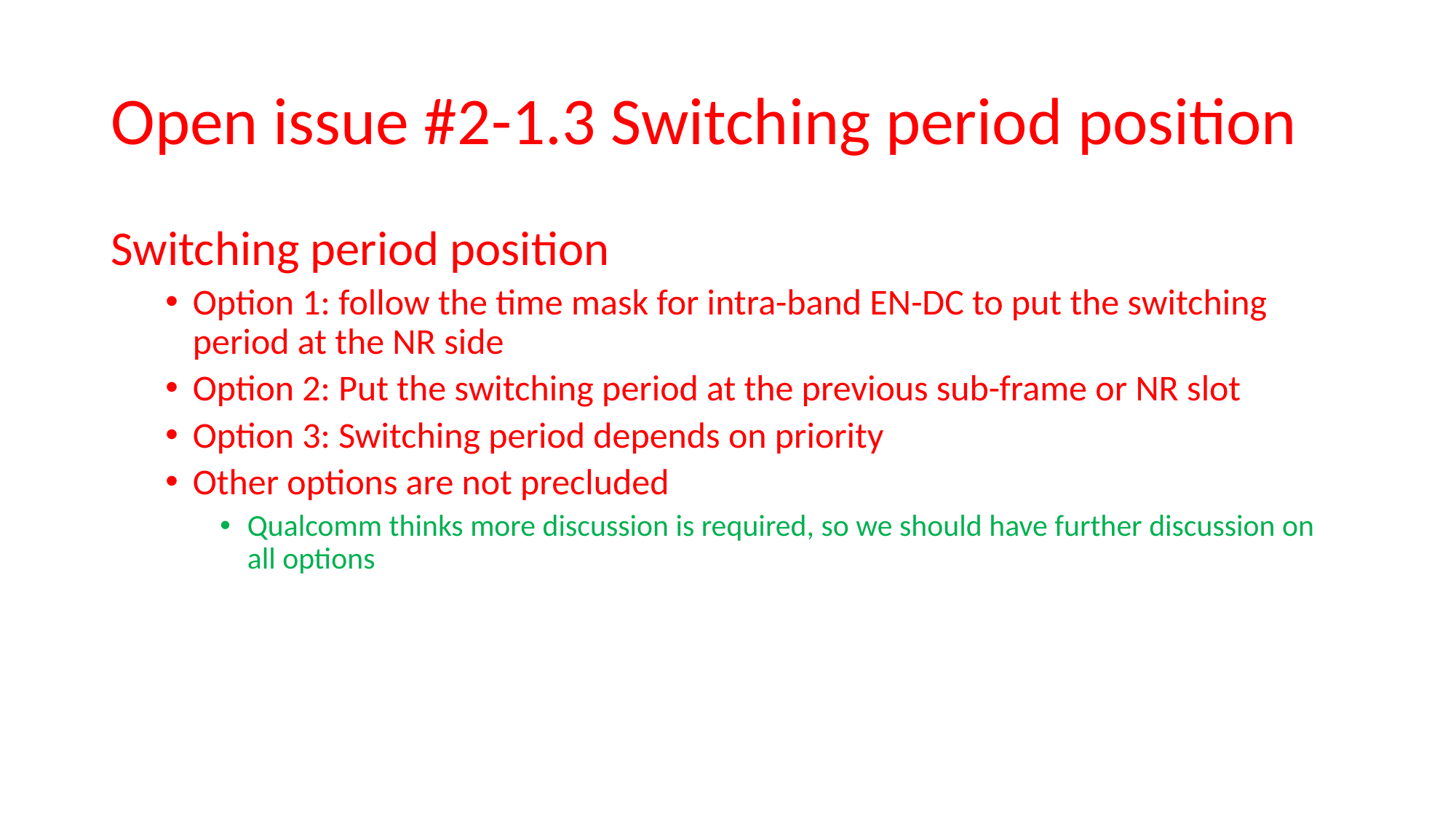

# Open issue #2-1.3 Switching period position
Switching period position
Option 1: follow the time mask for intra-band EN-DC to put the switching period at the NR side
Option 2: Put the switching period at the previous sub-frame or NR slot
Option 3: Switching period depends on priority
Other options are not precluded
Qualcomm thinks more discussion is required, so we should have further discussion on all options